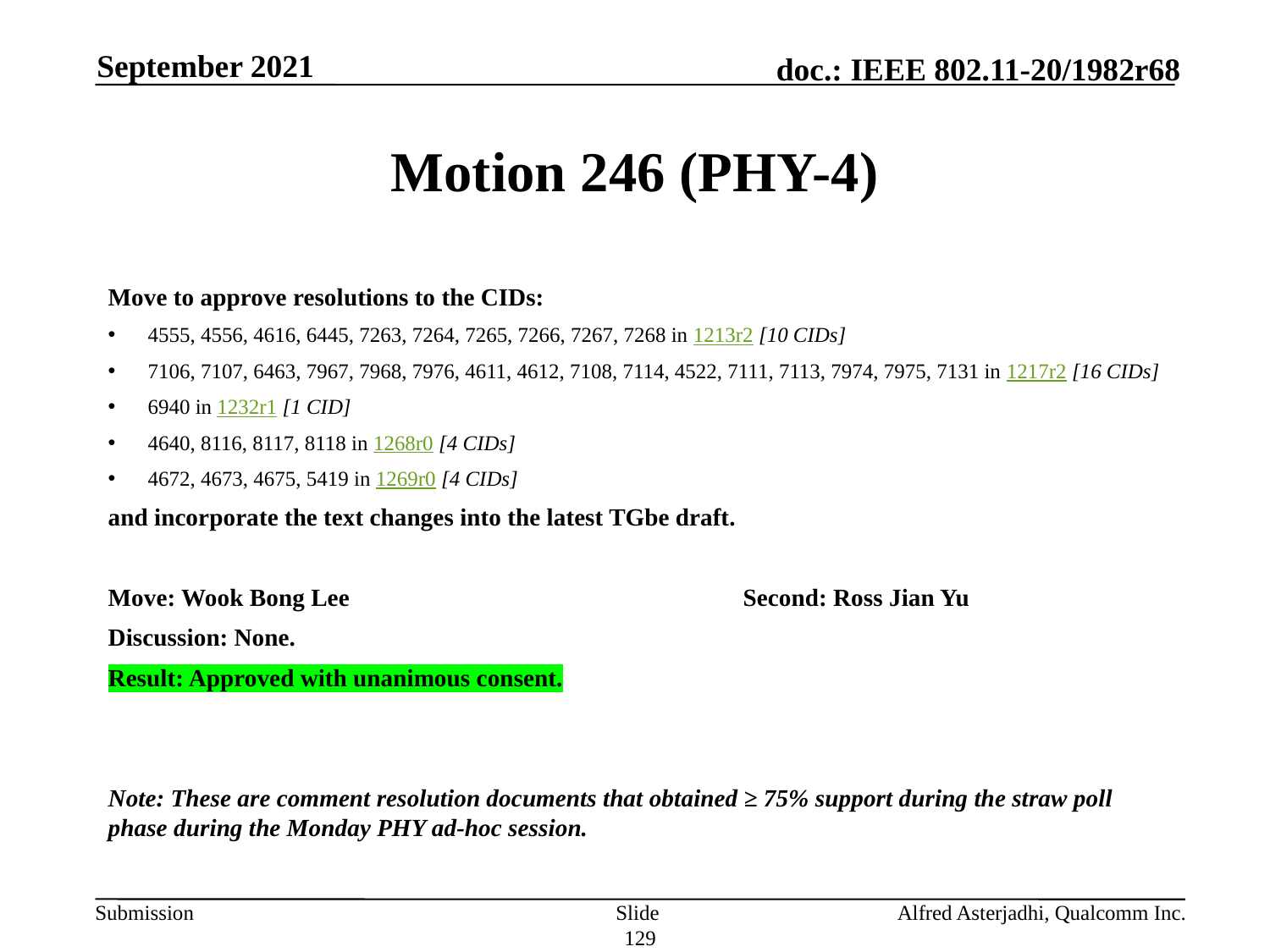

September 2021
# Motion 246 (PHY-4)
Move to approve resolutions to the CIDs:
4555, 4556, 4616, 6445, 7263, 7264, 7265, 7266, 7267, 7268 in 1213r2 [10 CIDs]
7106, 7107, 6463, 7967, 7968, 7976, 4611, 4612, 7108, 7114, 4522, 7111, 7113, 7974, 7975, 7131 in 1217r2 [16 CIDs]
6940 in 1232r1 [1 CID]
4640, 8116, 8117, 8118 in 1268r0 [4 CIDs]
4672, 4673, 4675, 5419 in 1269r0 [4 CIDs]
and incorporate the text changes into the latest TGbe draft.

Move: Wook Bong Lee				Second: Ross Jian Yu
Discussion: None.
Result: Approved with unanimous consent.

Note: These are comment resolution documents that obtained ≥ 75% support during the straw poll phase during the Monday PHY ad-hoc session.

Slide 129
Alfred Asterjadhi, Qualcomm Inc.